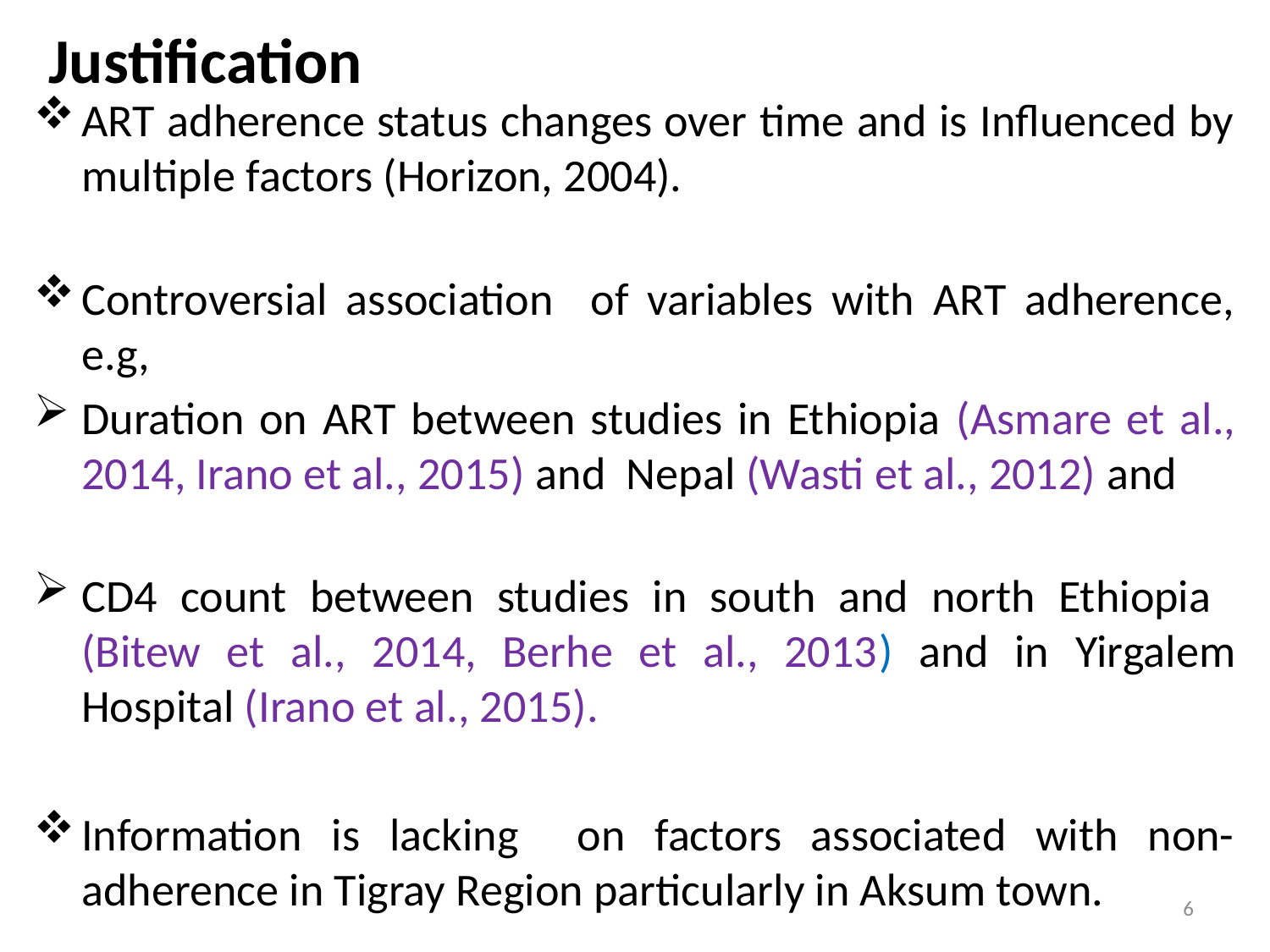

# Justification
ART adherence status changes over time and is Influenced by multiple factors (Horizon, 2004).

Controversial association  of variables with ART adherence, e.g,
Duration on ART between studies in Ethiopia (Asmare et al., 2014, Irano et al., 2015) and  Nepal (Wasti et al., 2012) and

CD4 count between studies in south and north Ethiopia  (Bitew et al., 2014, Berhe et al., 2013) and in Yirgalem Hospital (Irano et al., 2015).

Information is lacking  on factors associated with non-adherence in Tigray Region particularly in Aksum town.

6